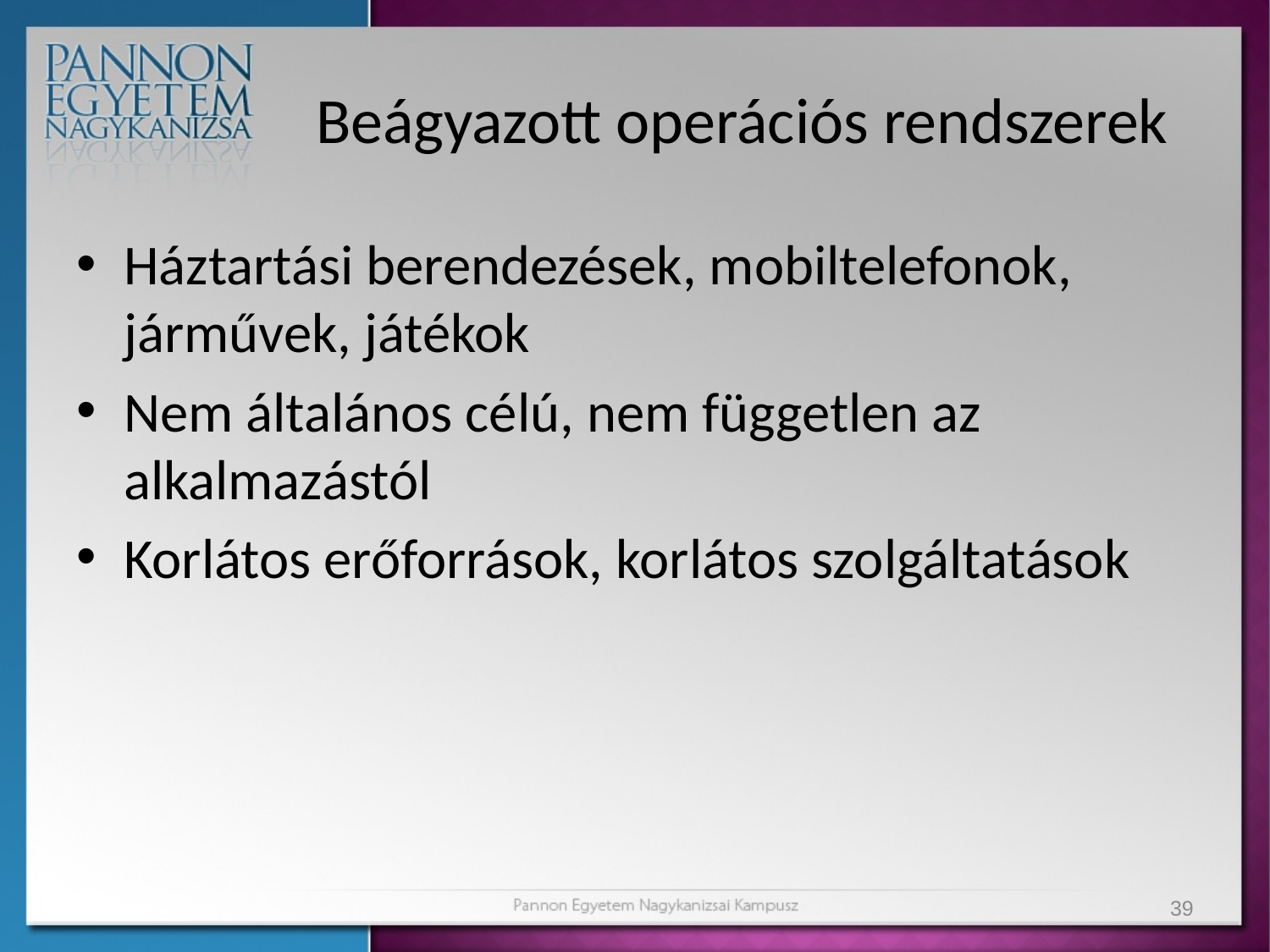

# Beágyazott operációs rendszerek
Háztartási berendezések, mobiltelefonok, járművek, játékok
Nem általános célú, nem független az alkalmazástól
Korlátos erőforrások, korlátos szolgáltatások
39